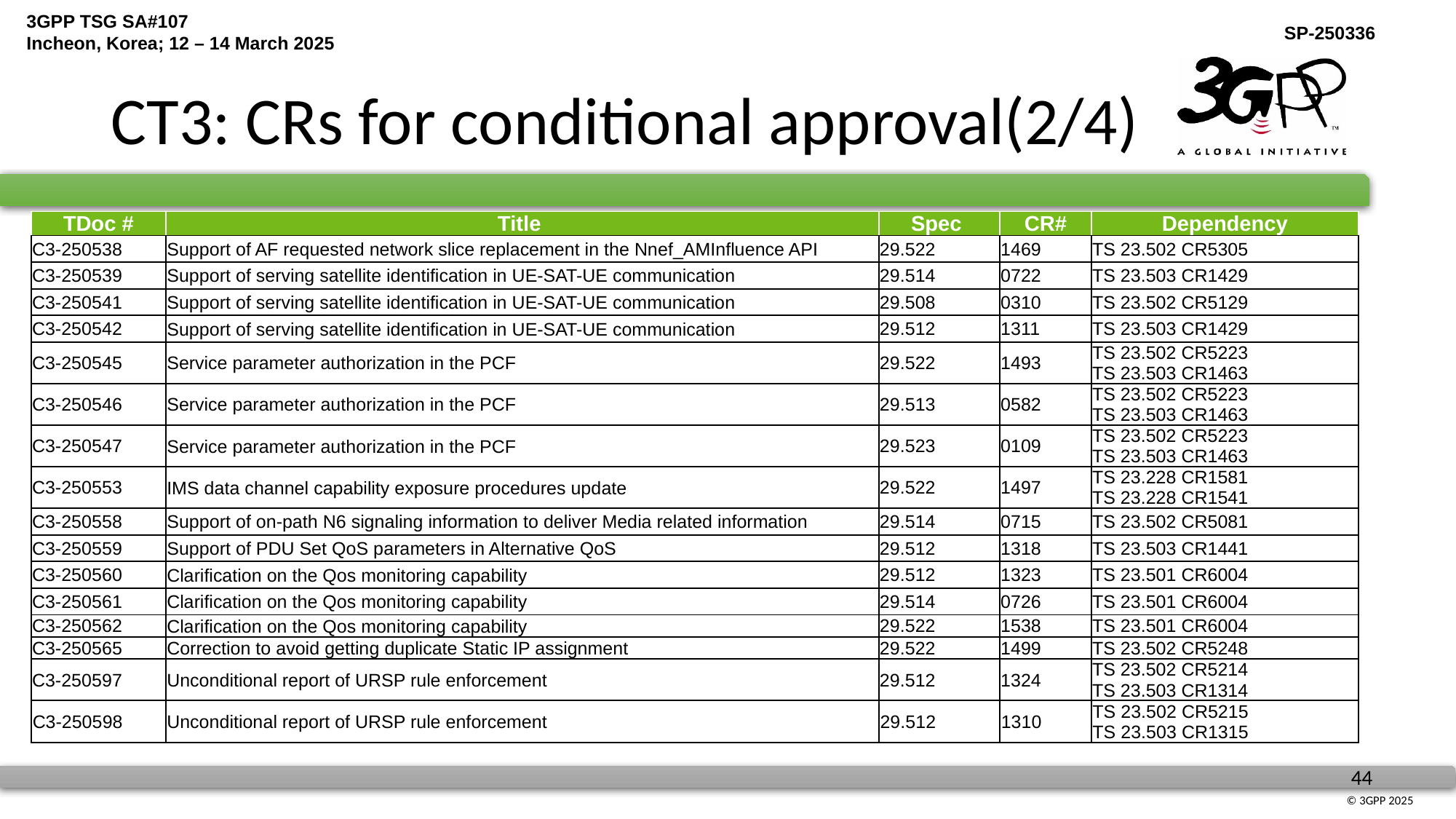

# CT3: CRs for conditional approval(2/4)
| TDoc # | Title | Spec | CR# | Dependency |
| --- | --- | --- | --- | --- |
| C3-250538 | Support of AF requested network slice replacement in the Nnef\_AMInfluence API | 29.522 | 1469 | TS 23.502 CR5305 |
| C3-250539 | Support of serving satellite identification in UE-SAT-UE communication | 29.514 | 0722 | TS 23.503 CR1429 |
| C3-250541 | Support of serving satellite identification in UE-SAT-UE communication | 29.508 | 0310 | TS 23.502 CR5129 |
| C3-250542 | Support of serving satellite identification in UE-SAT-UE communication | 29.512 | 1311 | TS 23.503 CR1429 |
| C3-250545 | Service parameter authorization in the PCF | 29.522 | 1493 | TS 23.502 CR5223 TS 23.503 CR1463 |
| C3-250546 | Service parameter authorization in the PCF | 29.513 | 0582 | TS 23.502 CR5223 TS 23.503 CR1463 |
| C3-250547 | Service parameter authorization in the PCF | 29.523 | 0109 | TS 23.502 CR5223 TS 23.503 CR1463 |
| C3-250553 | IMS data channel capability exposure procedures update | 29.522 | 1497 | TS 23.228 CR1581 TS 23.228 CR1541 |
| C3-250558 | Support of on-path N6 signaling information to deliver Media related information | 29.514 | 0715 | TS 23.502 CR5081 |
| C3-250559 | Support of PDU Set QoS parameters in Alternative QoS | 29.512 | 1318 | TS 23.503 CR1441 |
| C3-250560 | Clarification on the Qos monitoring capability | 29.512 | 1323 | TS 23.501 CR6004 |
| C3-250561 | Clarification on the Qos monitoring capability | 29.514 | 0726 | TS 23.501 CR6004 |
| C3-250562 | Clarification on the Qos monitoring capability | 29.522 | 1538 | TS 23.501 CR6004 |
| C3-250565 | Correction to avoid getting duplicate Static IP assignment | 29.522 | 1499 | TS 23.502 CR5248 |
| C3-250597 | Unconditional report of URSP rule enforcement | 29.512 | 1324 | TS 23.502 CR5214 TS 23.503 CR1314 |
| C3-250598 | Unconditional report of URSP rule enforcement | 29.512 | 1310 | TS 23.502 CR5215 TS 23.503 CR1315 |